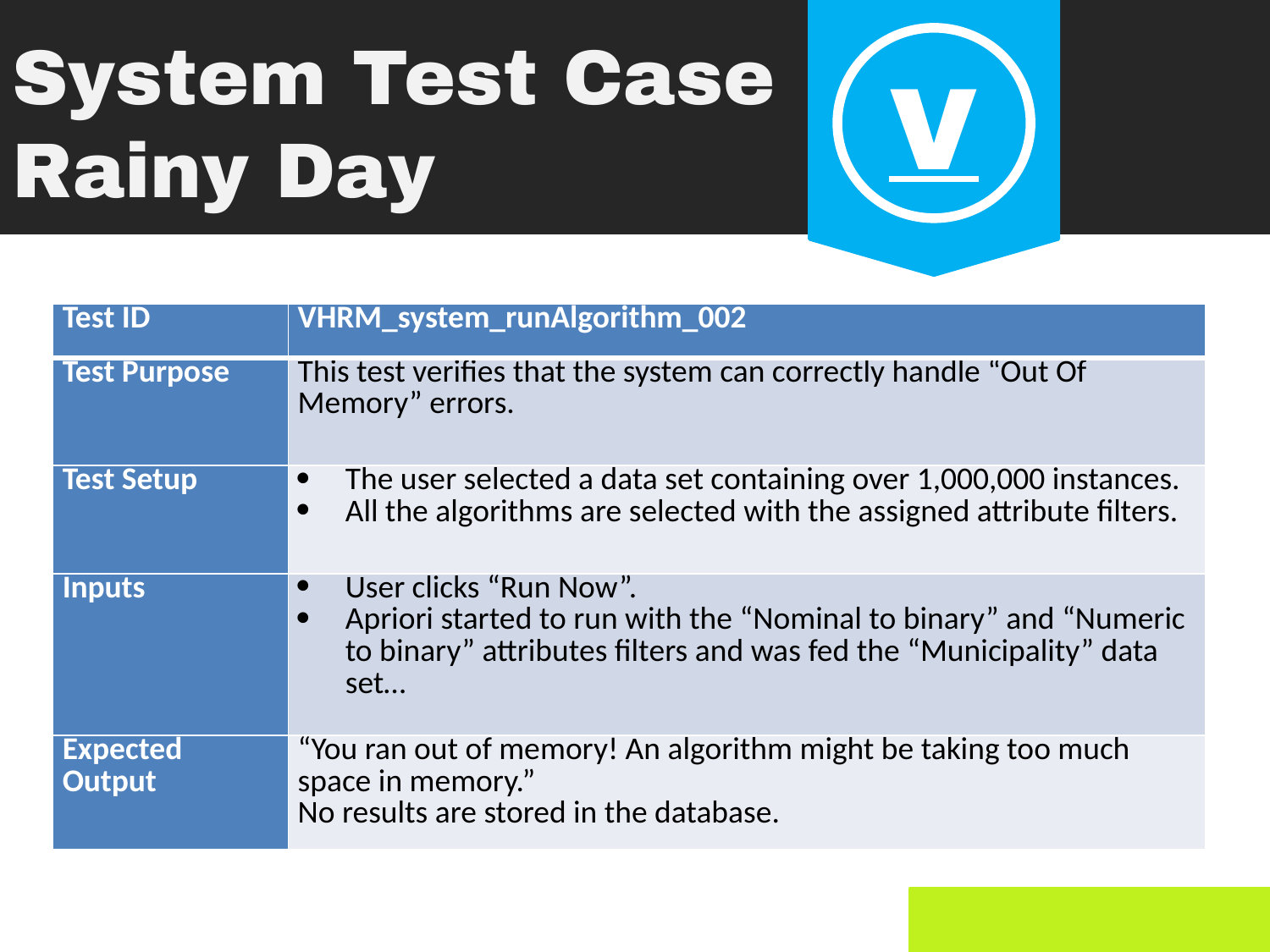

V
System Test Case
Rainy Day
| Test ID | VHRM\_system\_runAlgorithm\_002 |
| --- | --- |
| Test Purpose | This test verifies that the system can correctly handle “Out Of Memory” errors. |
| Test Setup | The user selected a data set containing over 1,000,000 instances. All the algorithms are selected with the assigned attribute filters. |
| Inputs | User clicks “Run Now”. Apriori started to run with the “Nominal to binary” and “Numeric to binary” attributes filters and was fed the “Municipality” data set… |
| Expected Output | “You ran out of memory! An algorithm might be taking too much space in memory.” No results are stored in the database. |